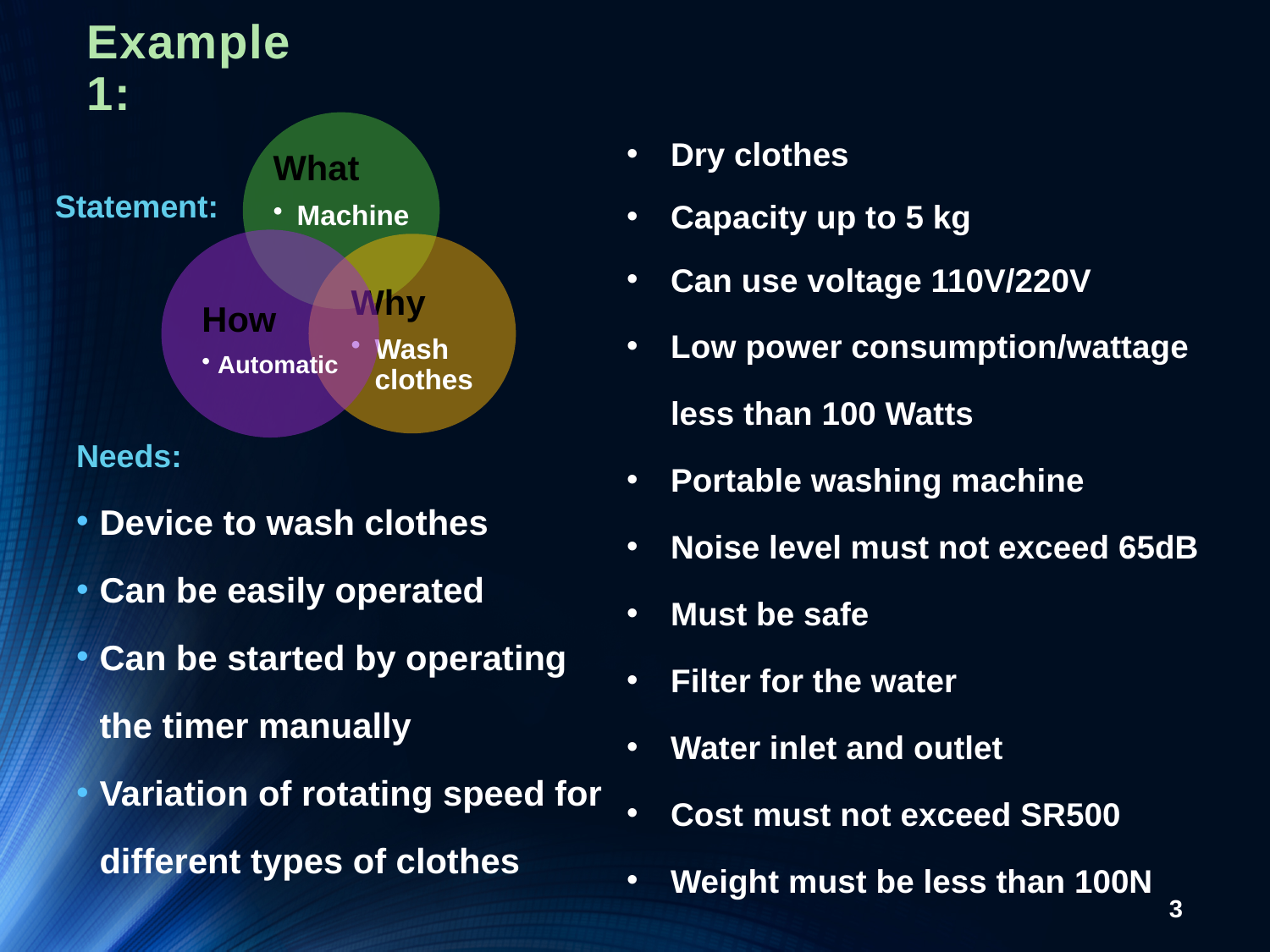

# Example 1:
Dry clothes
Capacity up to 5 kg
Can use voltage 110V/220V
Low power consumption/wattage less than 100 Watts
Portable washing machine
Noise level must not exceed 65dB
Must be safe
Filter for the water
Water inlet and outlet
Cost must not exceed SR500
Weight must be less than 100N

What
Machine
Why
Wash clothes
How
Automatic
Statement:
Needs:
Device to wash clothes
Can be easily operated
Can be started by operating
the timer manually
Variation of rotating speed for
different types of clothes
3